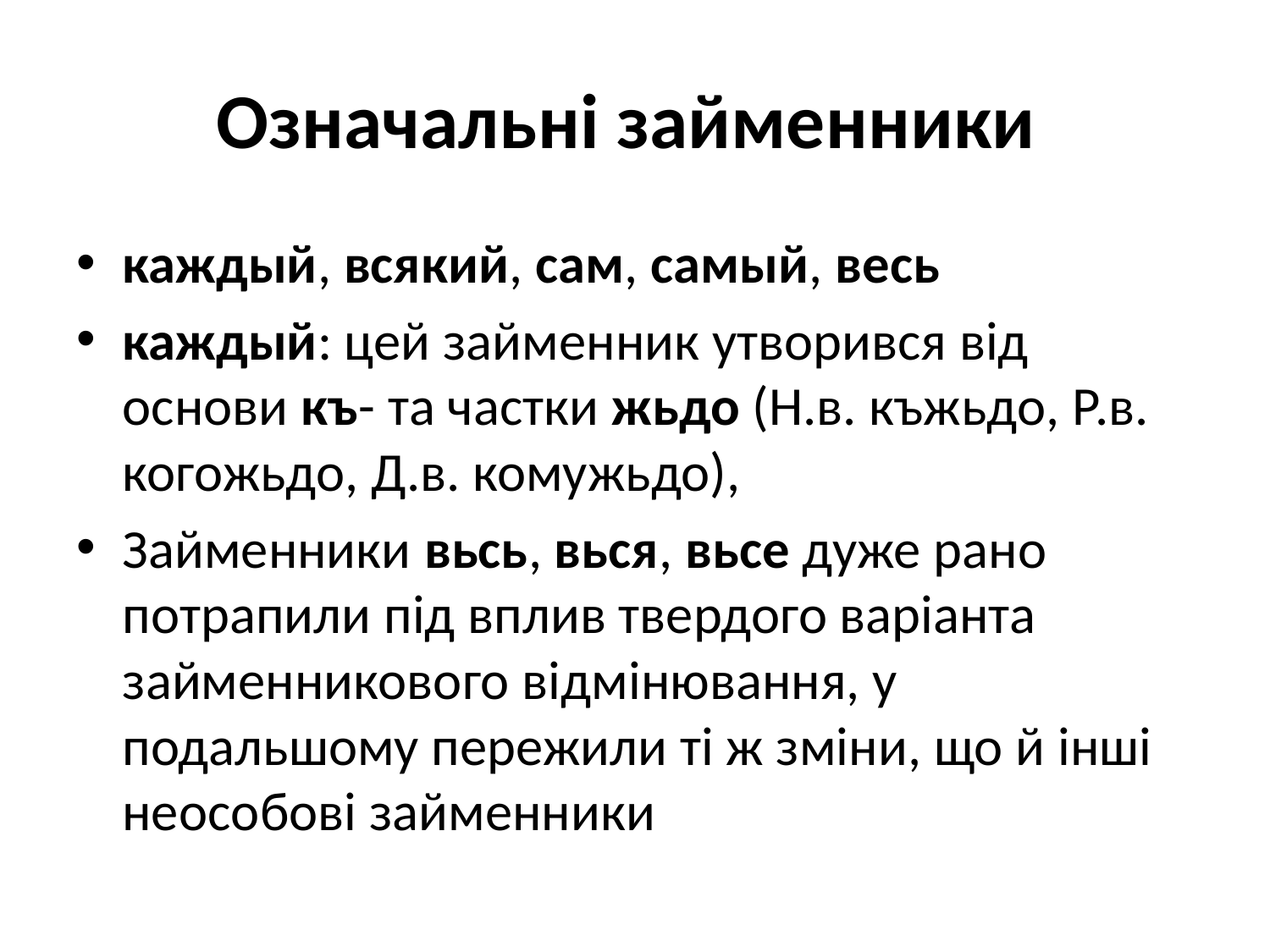

# Означальні займенники
каждый, всякий, сам, самый, весь
каждый: цей займенник утворився від основи къ- та частки жьдо (Н.в. къжьдо, Р.в. когожьдо, Д.в. комужьдо),
Займенники вьсь, вься, вьсе дуже рано потрапили під вплив твердого варіанта займенникового відмінювання, у подальшому пережили ті ж зміни, що й інші неособові займенники